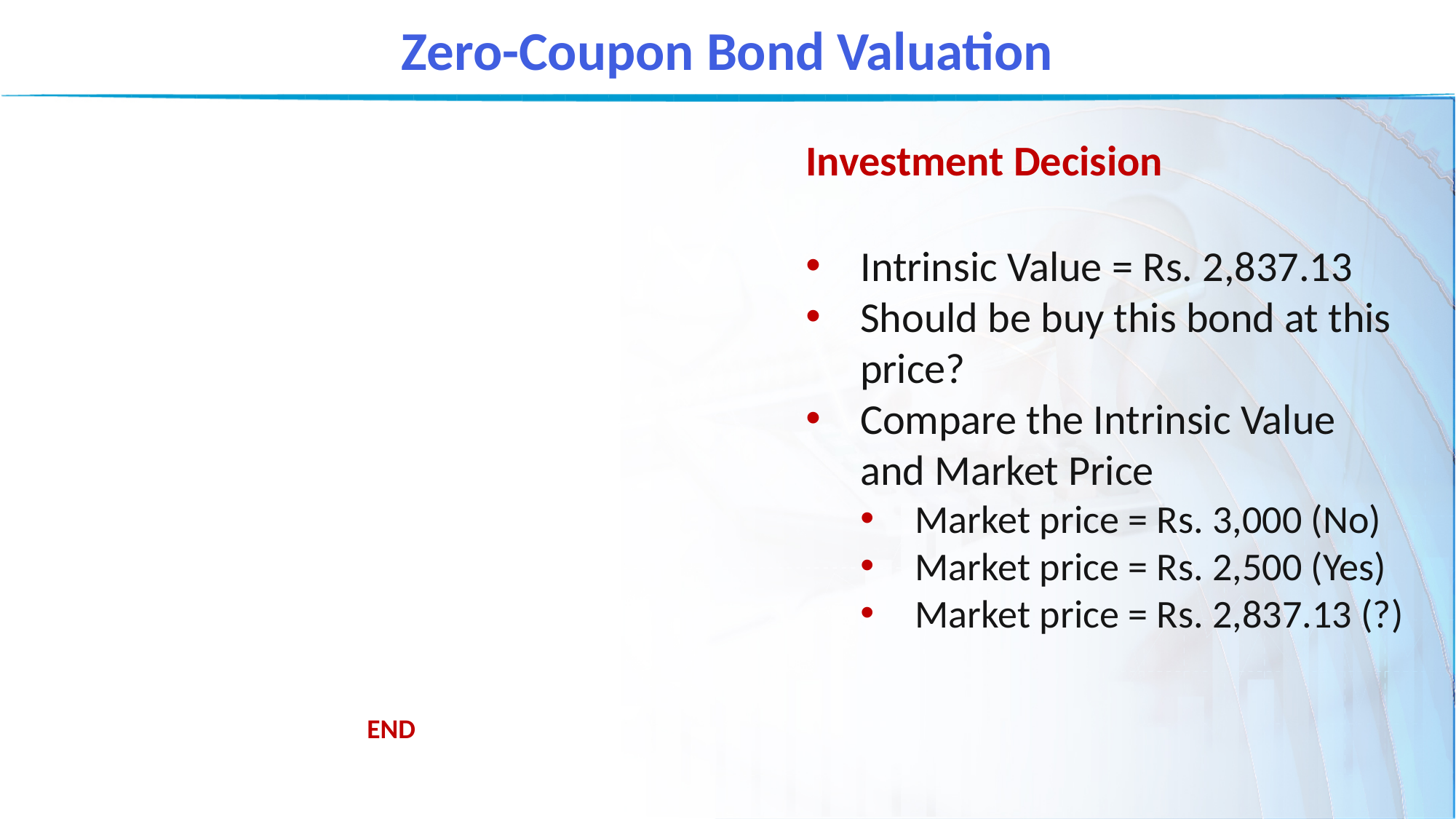

Zero-Coupon Bond Valuation
Investment Decision

Intrinsic Value = Rs. 2,837.13
Should be buy this bond at this price?
Compare the Intrinsic Value and Market Price
Market price = Rs. 3,000 (No)
Market price = Rs. 2,500 (Yes)
Market price = Rs. 2,837.13 (?)
END